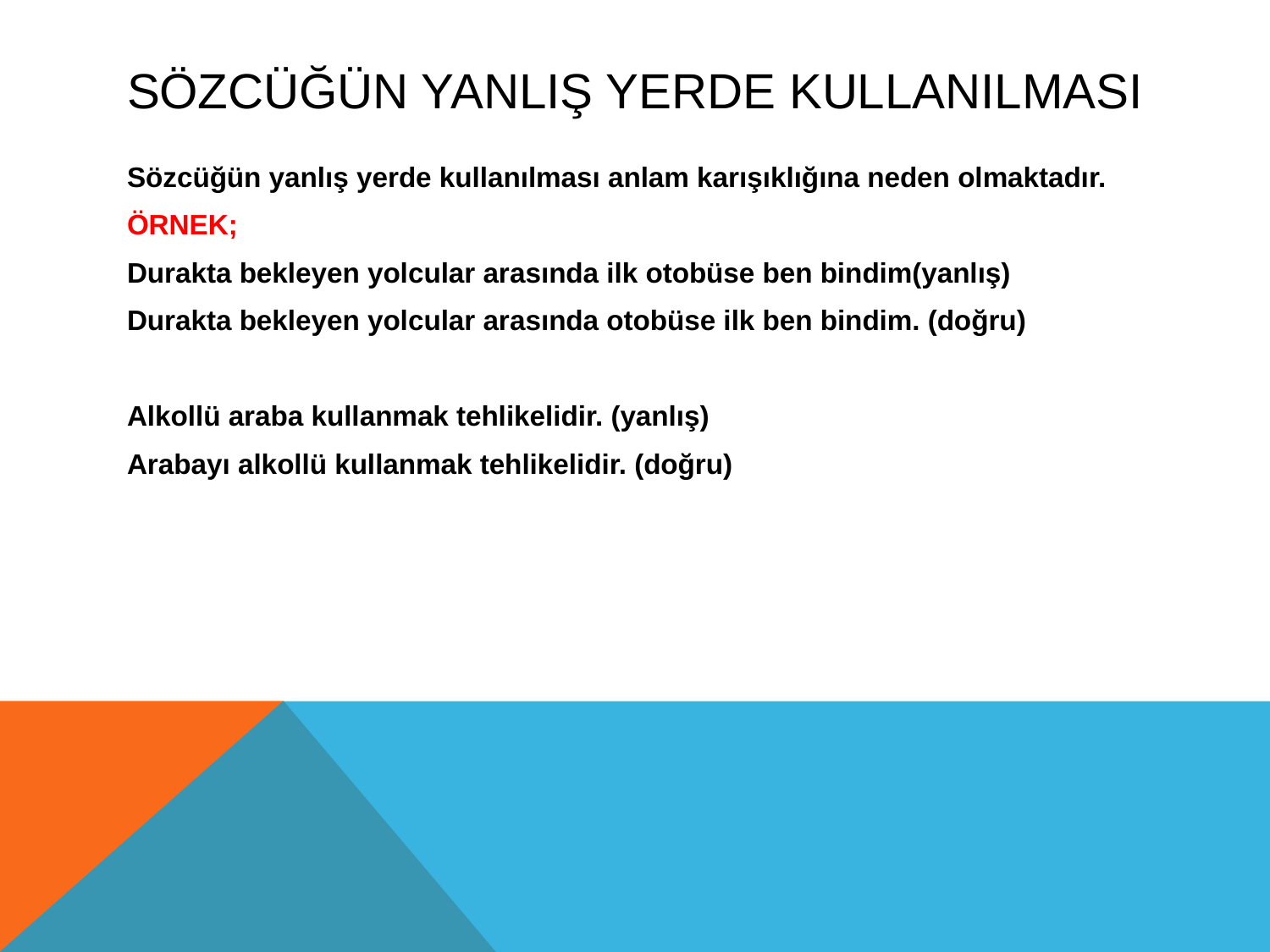

# Sözcüğün yanlIş yerde kullanIlmasI
Sözcüğün yanlış yerde kullanılması anlam karışıklığına neden olmaktadır.
ÖRNEK;
Durakta bekleyen yolcular arasında ilk otobüse ben bindim(yanlış)
Durakta bekleyen yolcular arasında otobüse ilk ben bindim. (doğru)

Alkollü araba kullanmak tehlikelidir. (yanlış)
Arabayı alkollü kullanmak tehlikelidir. (doğru)